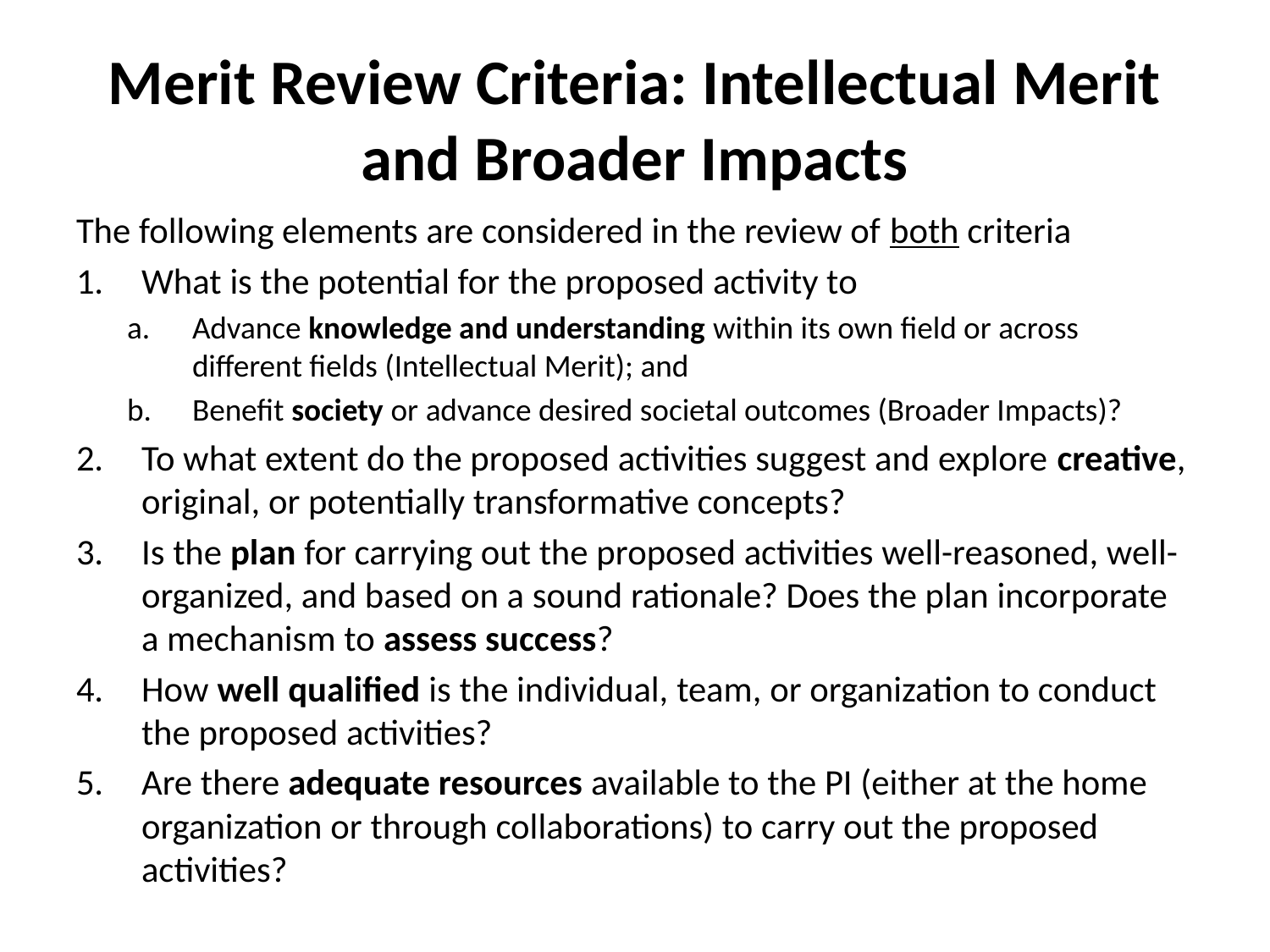

# Merit Review Criteria: Intellectual Merit and Broader Impacts
The following elements are considered in the review of both criteria
What is the potential for the proposed activity to
Advance knowledge and understanding within its own field or across different fields (Intellectual Merit); and
Benefit society or advance desired societal outcomes (Broader Impacts)?
To what extent do the proposed activities suggest and explore creative, original, or potentially transformative concepts?
Is the plan for carrying out the proposed activities well-reasoned, well-organized, and based on a sound rationale? Does the plan incorporate a mechanism to assess success?
How well qualified is the individual, team, or organization to conduct the proposed activities?
Are there adequate resources available to the PI (either at the home organization or through collaborations) to carry out the proposed activities?